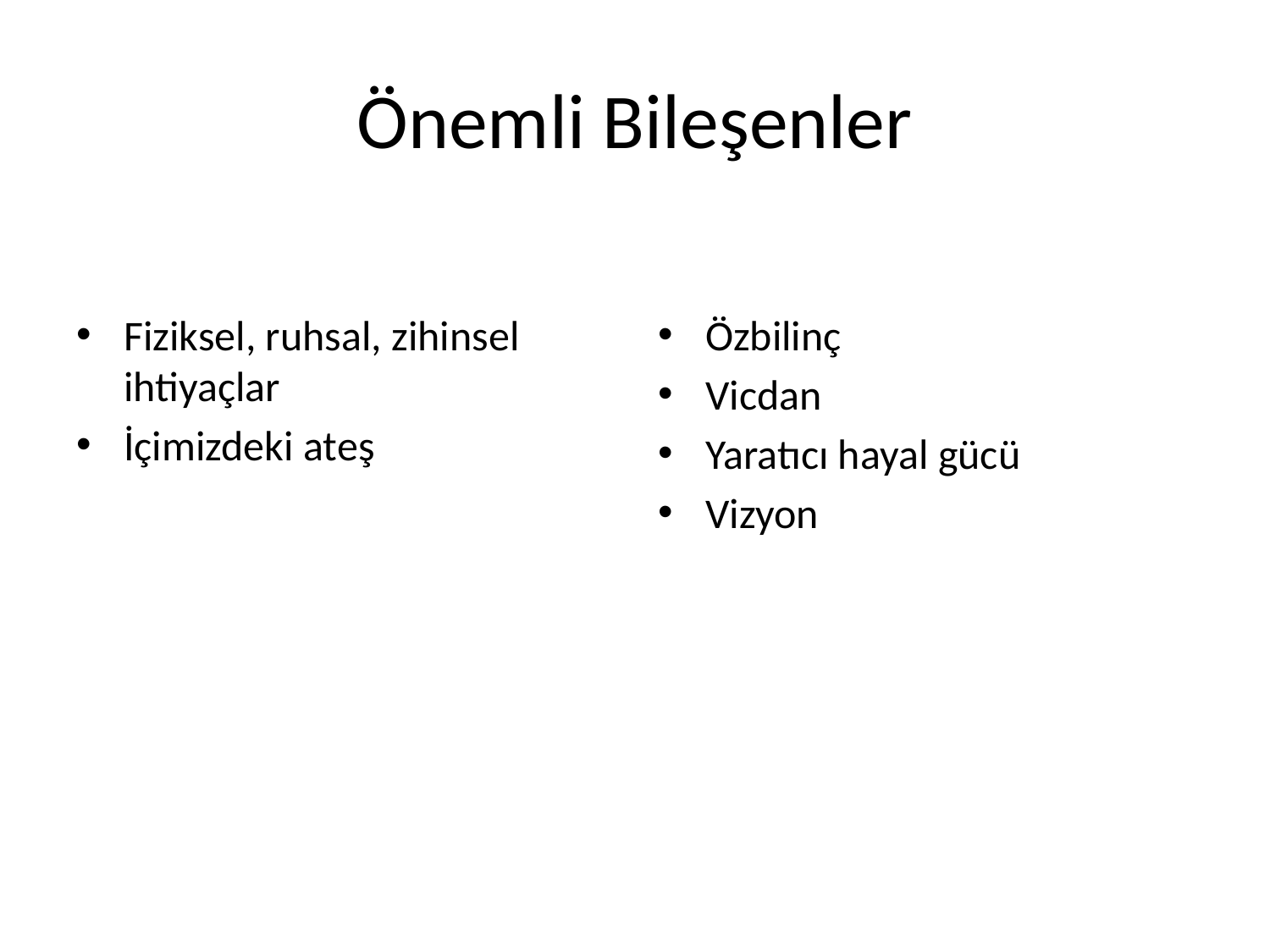

# Önemli Bileşenler
Fiziksel, ruhsal, zihinsel ihtiyaçlar
İçimizdeki ateş
Özbilinç
Vicdan
Yaratıcı hayal gücü
Vizyon